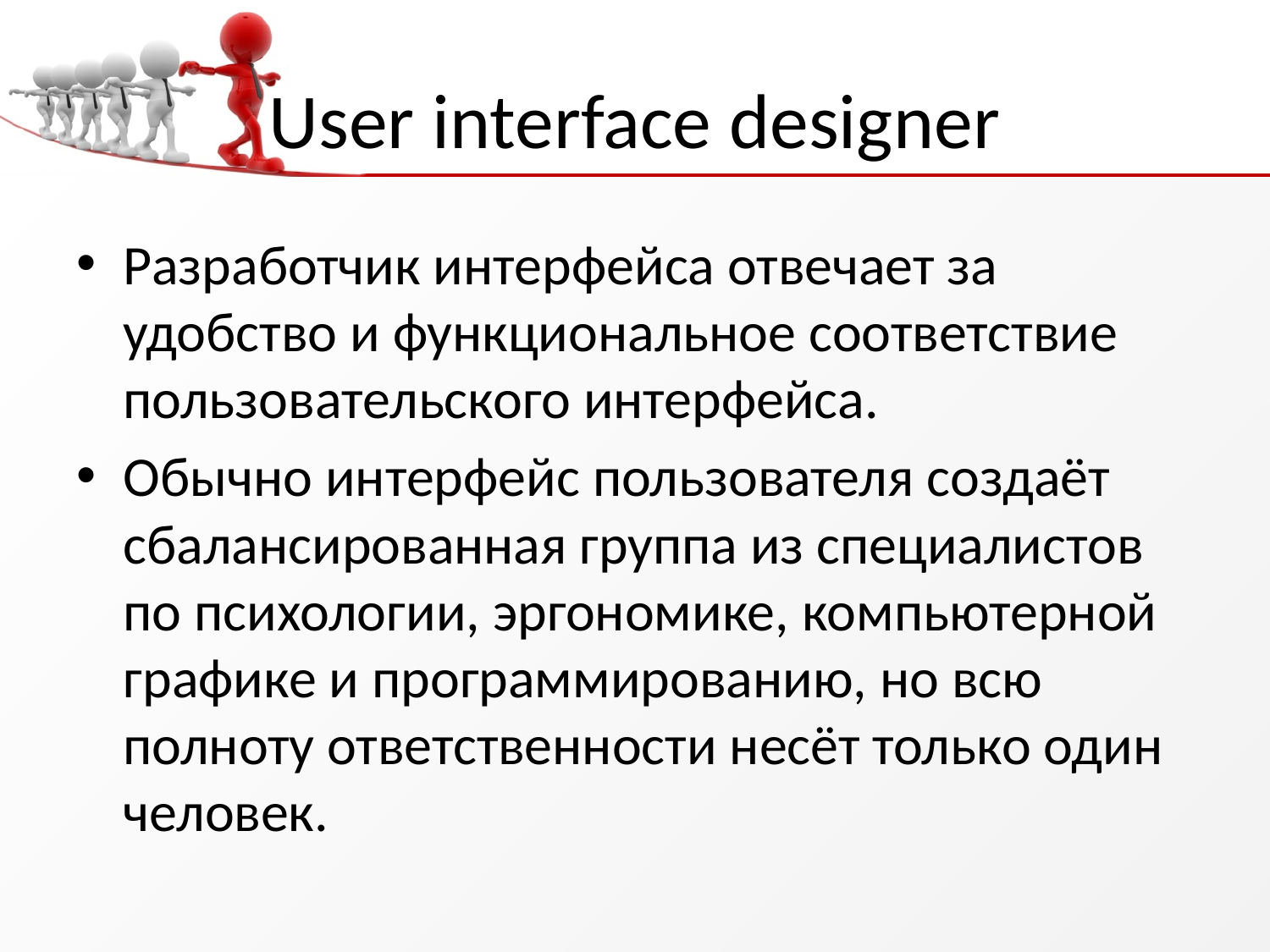

# User interface designer
Разработчик интерфейса отвечает за удобство и функциональное соответствие пользовательского интерфейса.
Обычно интерфейс пользователя создаёт сбалансированная группа из специалистов по психологии, эргономике, компьютерной графике и программированию, но всю полноту ответственности несёт только один человек.